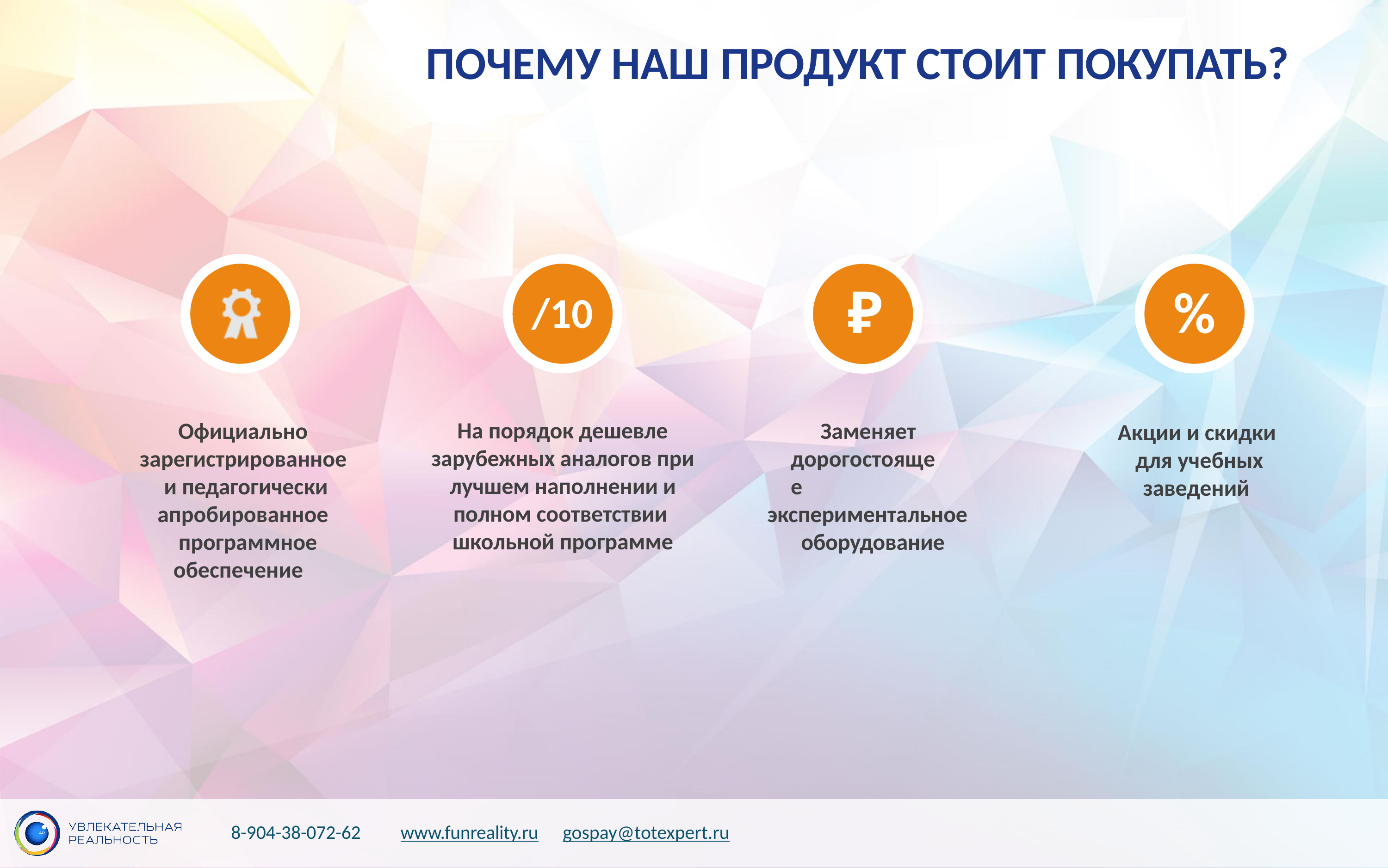

ПОЧЕМУ НАШ ПРОДУКТ СТОИТ ПОКУПАТЬ?

%
# ₽
/10

На порядок дешевле
зарубежных аналогов при  лучшем наполнении и  полном соответствии  школьной программе
Официально
зарегистрированное  и педагогически
апробированное  программное  обеспечение
Заменяет  дорогостоящее
экспериментальное  оборудование
Акции и скидки  для учебных
заведений
8-904-38-072-62
www.funreality.ru
gospay@totexpert.ru